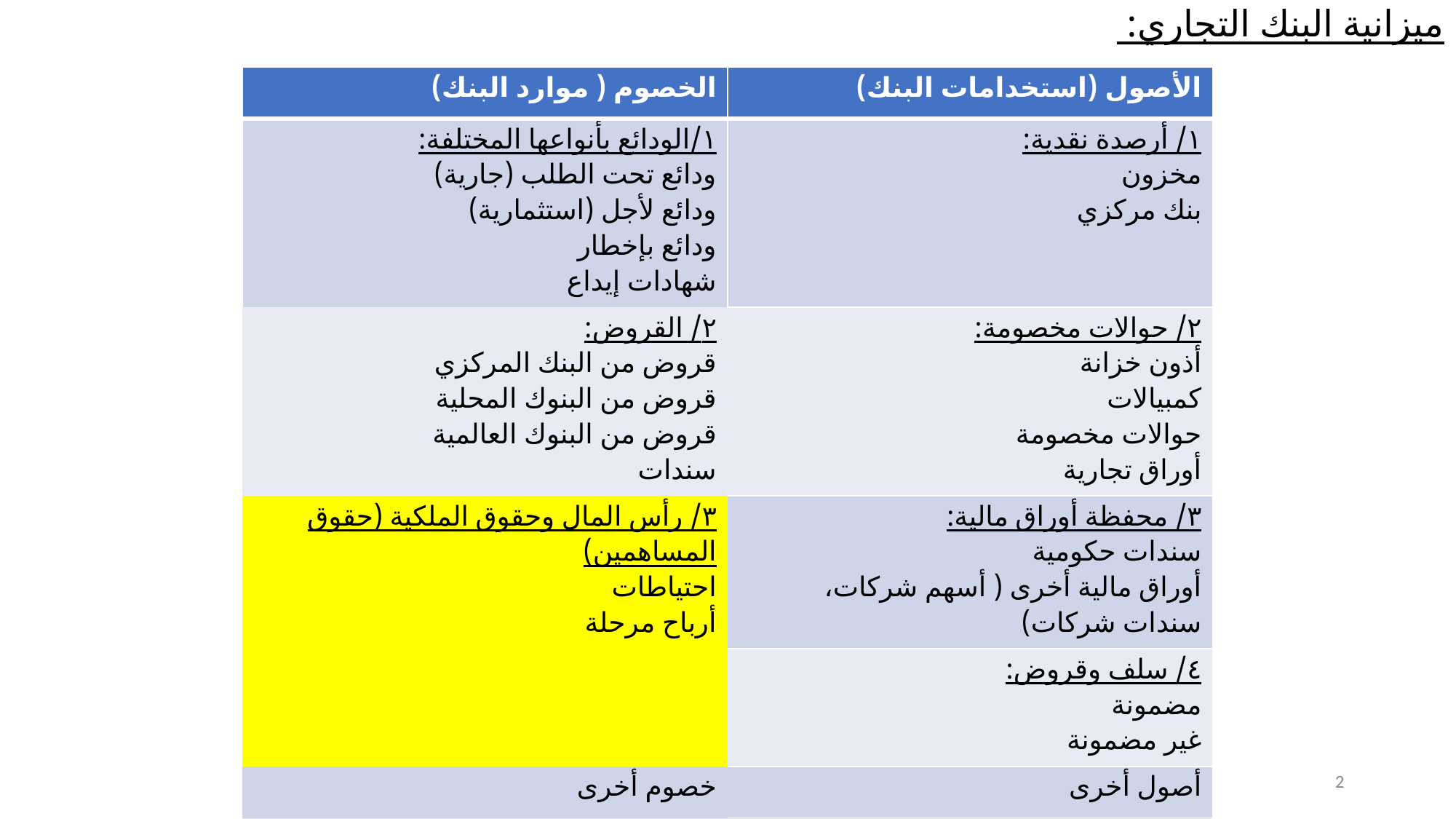

ميزانية البنك التجاري:

| الخصوم ( موارد البنك) | الأصول (استخدامات البنك) |
| --- | --- |
| ١/الودائع بأنواعها المختلفة: ودائع تحت الطلب (جارية) ودائع لأجل (استثمارية) ودائع بإخطار شهادات إيداع | ١/ أرصدة نقدية: مخزون بنك مركزي |
| ٢/ القروض: قروض من البنك المركزي قروض من البنوك المحلية قروض من البنوك العالمية سندات | ٢/ حوالات مخصومة: أذون خزانة كمبيالات حوالات مخصومة أوراق تجارية |
| ٣/ رأس المال وحقوق الملكية (حقوق المساهمين) احتياطات أرباح مرحلة | ٣/ محفظة أوراق مالية: سندات حكومية أوراق مالية أخرى ( أسهم شركات، سندات شركات) |
|  | ٤/ سلف وقروض: مضمونة غير مضمونة |
| خصوم أخرى | أصول أخرى |
| إجمالي الخصوم | إجمالي الأصول |
إعداد أ. ديمه العمار
2